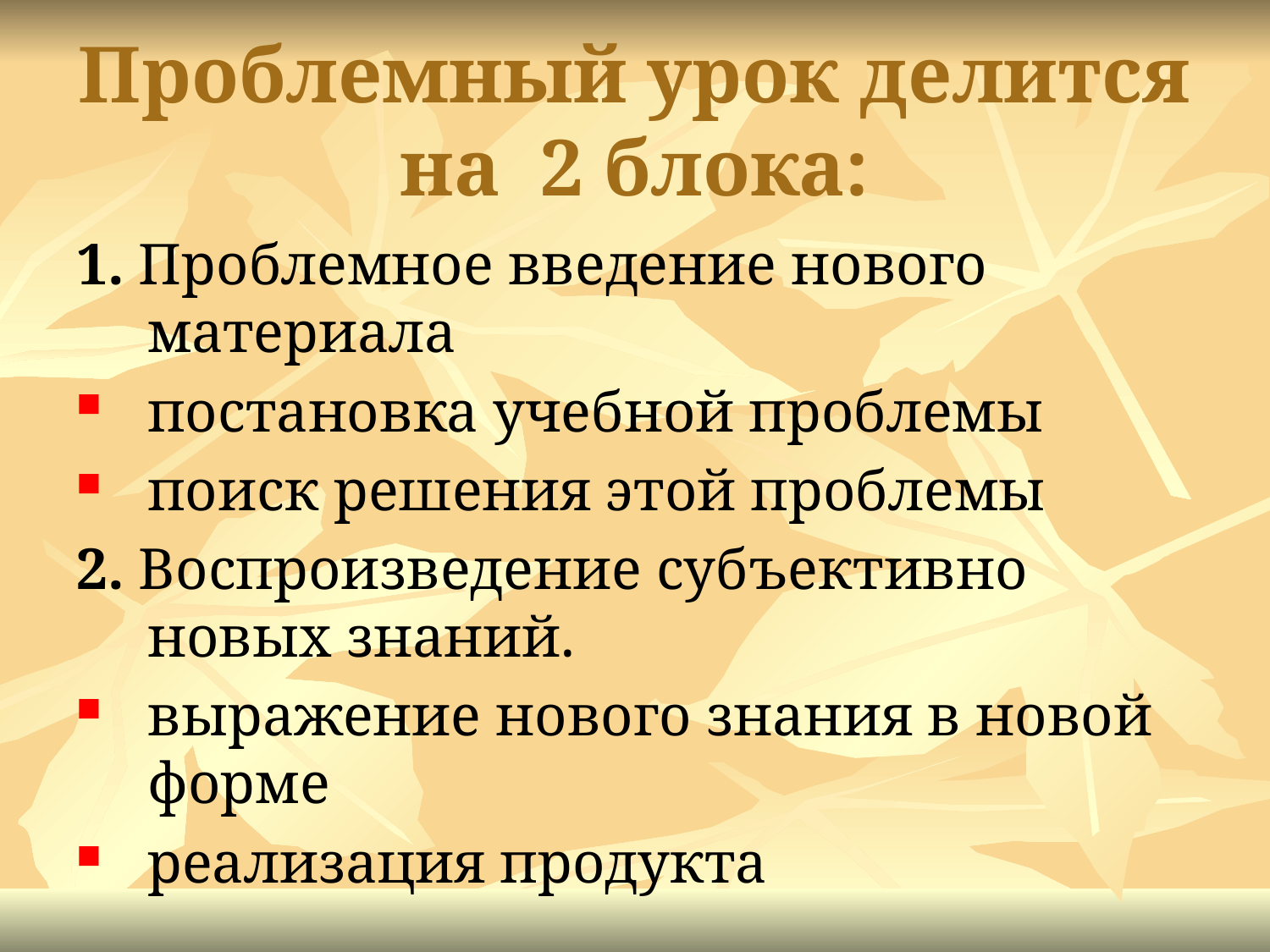

# Проблемный урок делится на  2 блока:
1. Проблемное введение нового материала
постановка учебной проблемы
поиск решения этой проблемы
2. Воспроизведение субъективно новых знаний.
выражение нового знания в новой форме
реализация продукта